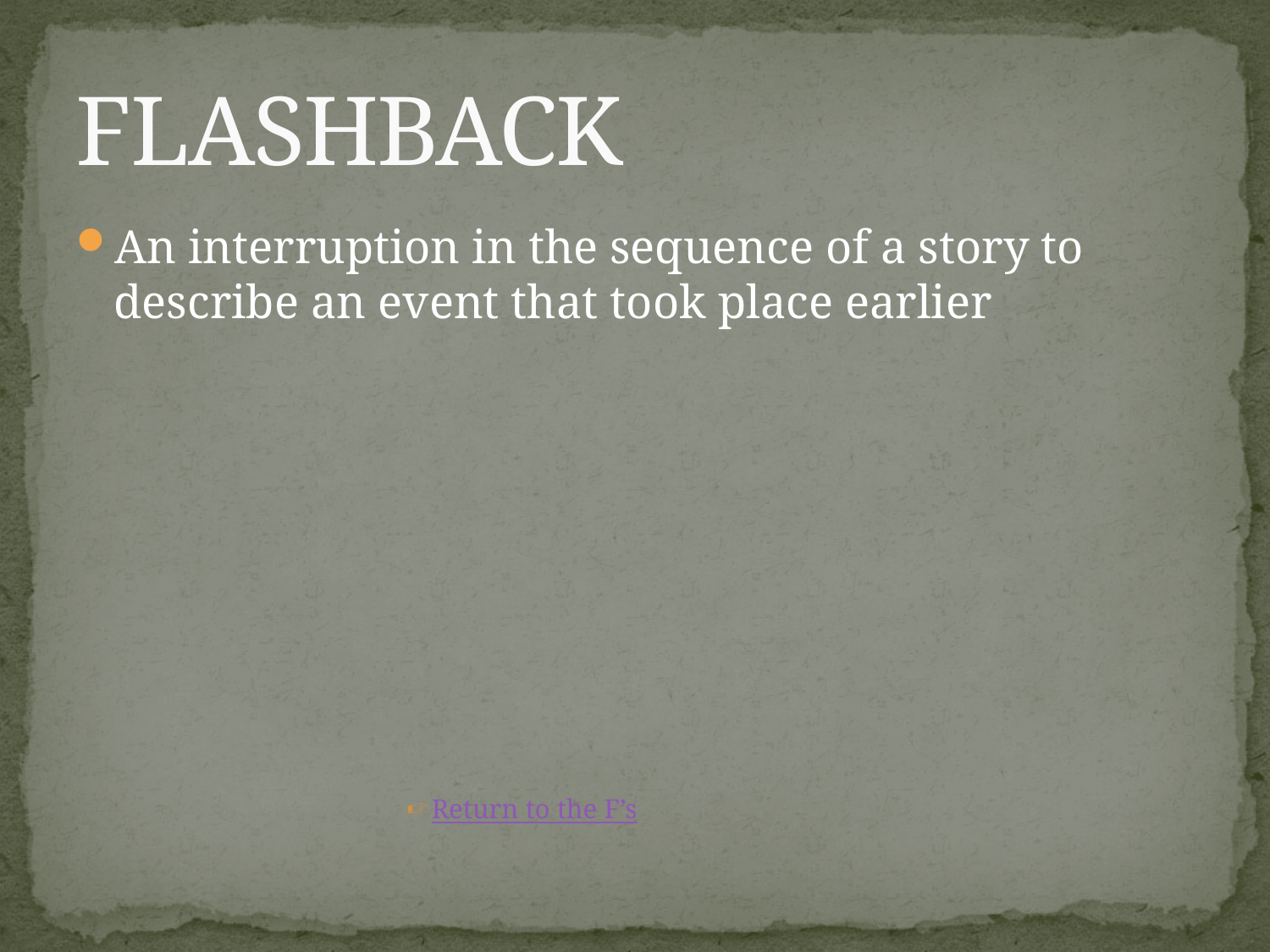

# FLASHBACK
An interruption in the sequence of a story to describe an event that took place earlier

Return to the F’s